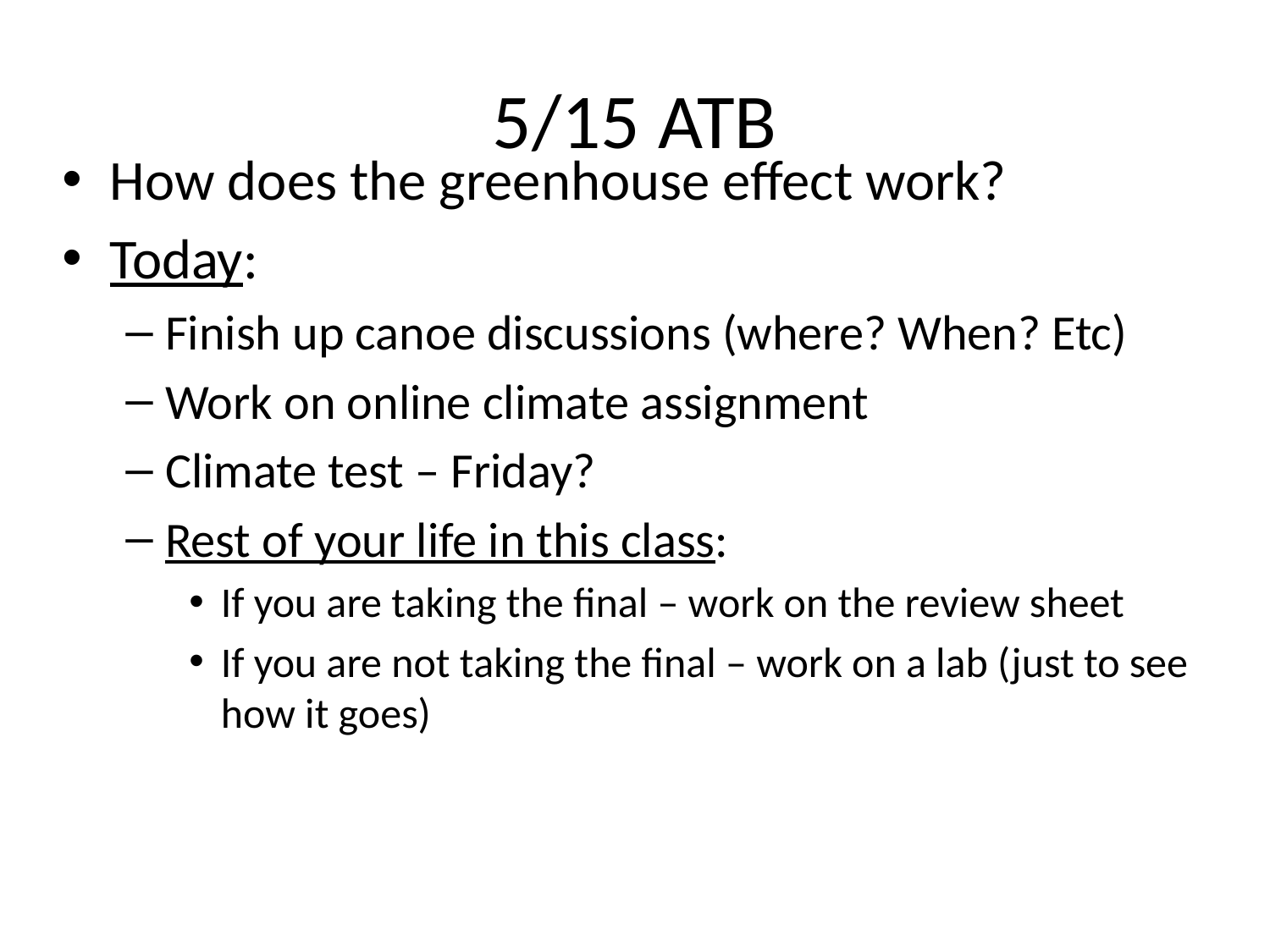

# 5/15 ATB
How does the greenhouse effect work?
Today:
Finish up canoe discussions (where? When? Etc)
Work on online climate assignment
Climate test – Friday?
Rest of your life in this class:
If you are taking the final – work on the review sheet
If you are not taking the final – work on a lab (just to see how it goes)